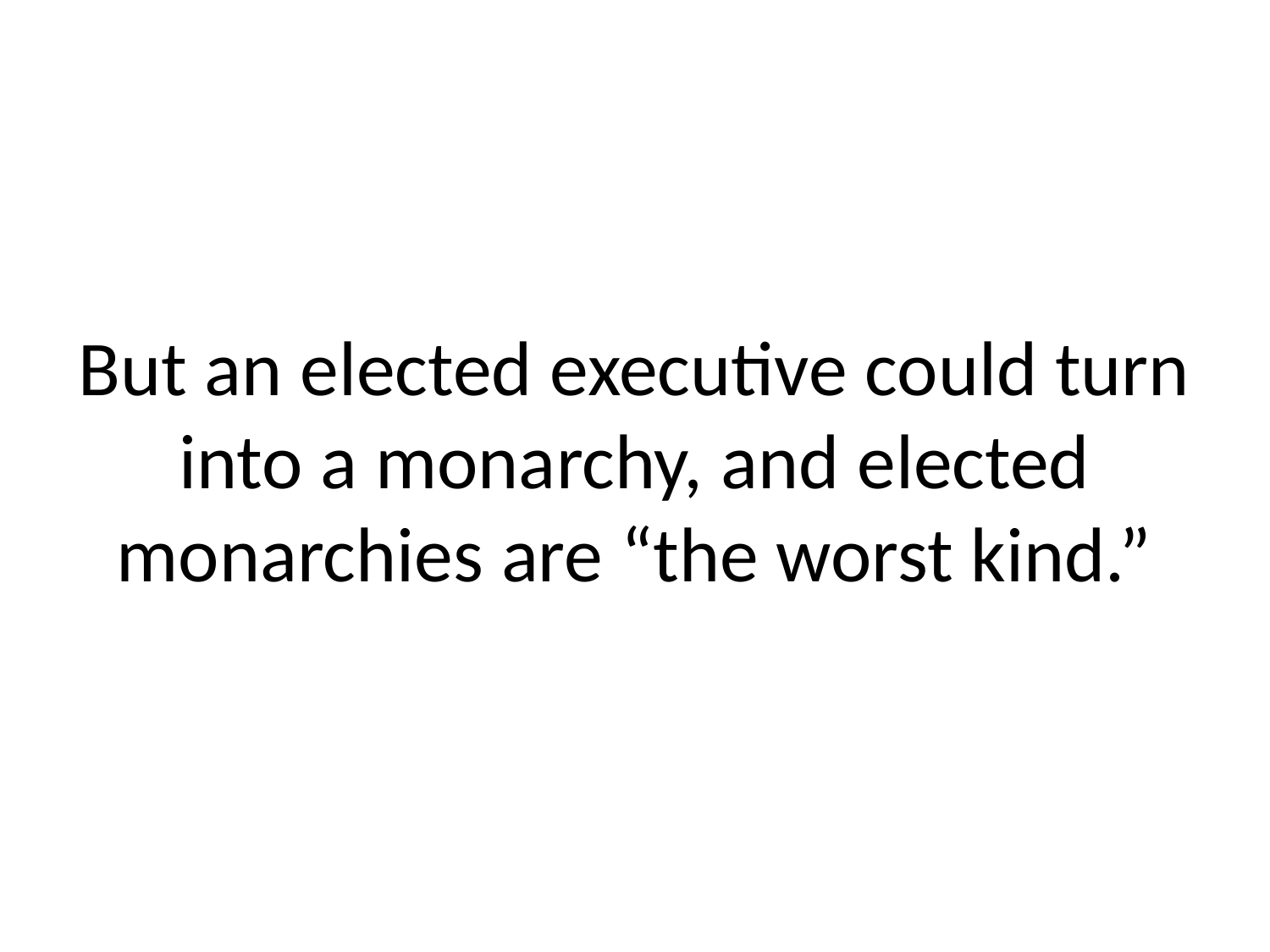

# But an elected executive could turn into a monarchy, and elected monarchies are “the worst kind.”